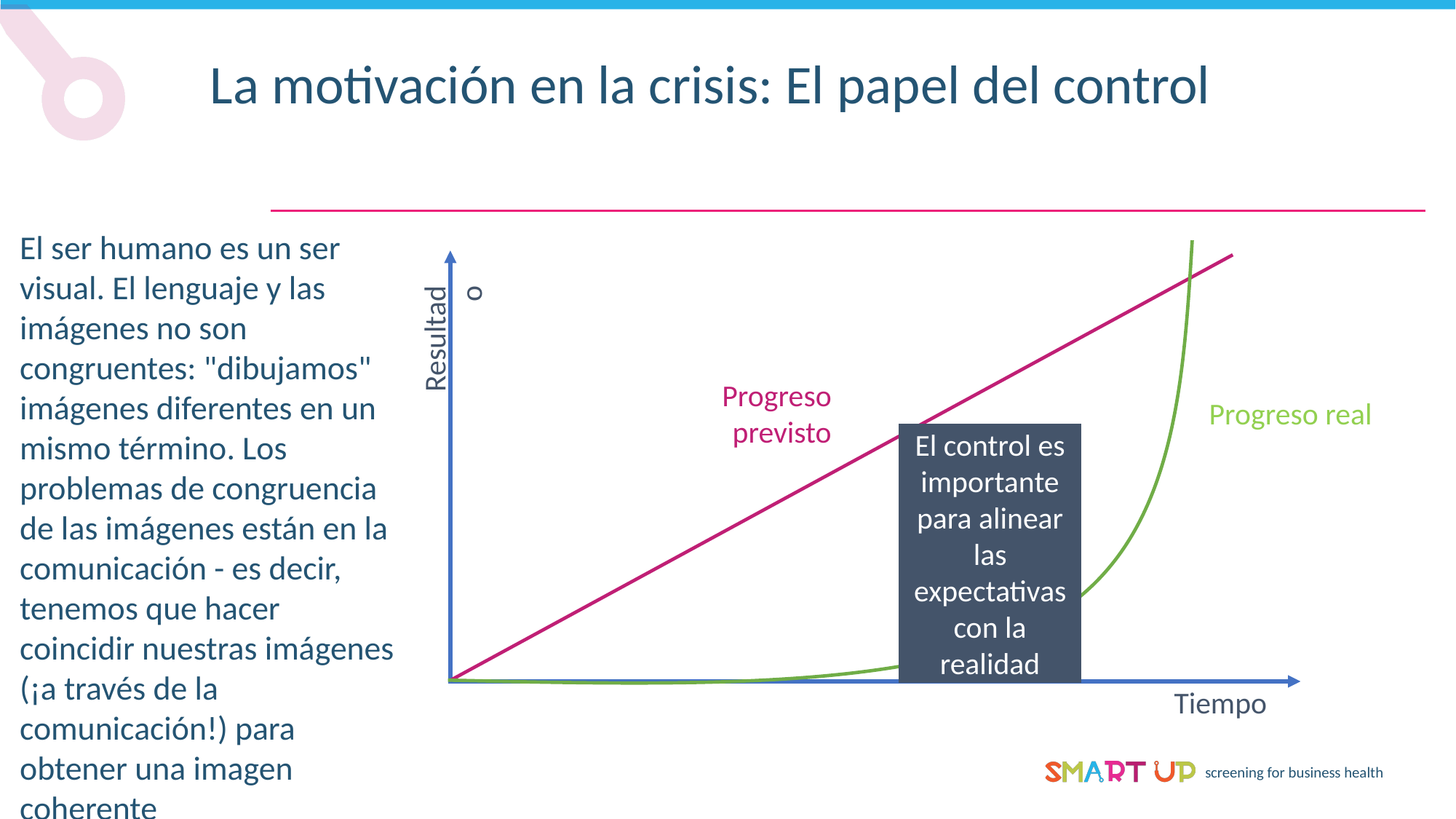

La motivación en la crisis: El papel del control
El ser humano es un ser visual. El lenguaje y las imágenes no son congruentes: "dibujamos" imágenes diferentes en un mismo término. Los problemas de congruencia de las imágenes están en la comunicación - es decir, tenemos que hacer coincidir nuestras imágenes (¡a través de la comunicación!) para obtener una imagen coherente
La imagen y los valores están estrechamente relacionados y constituyen una base decisiva para la cultura empresarial

Resultado
Progreso previsto
Progreso real
El control es importante para alinear las expectativas con la realidad
Tiempo